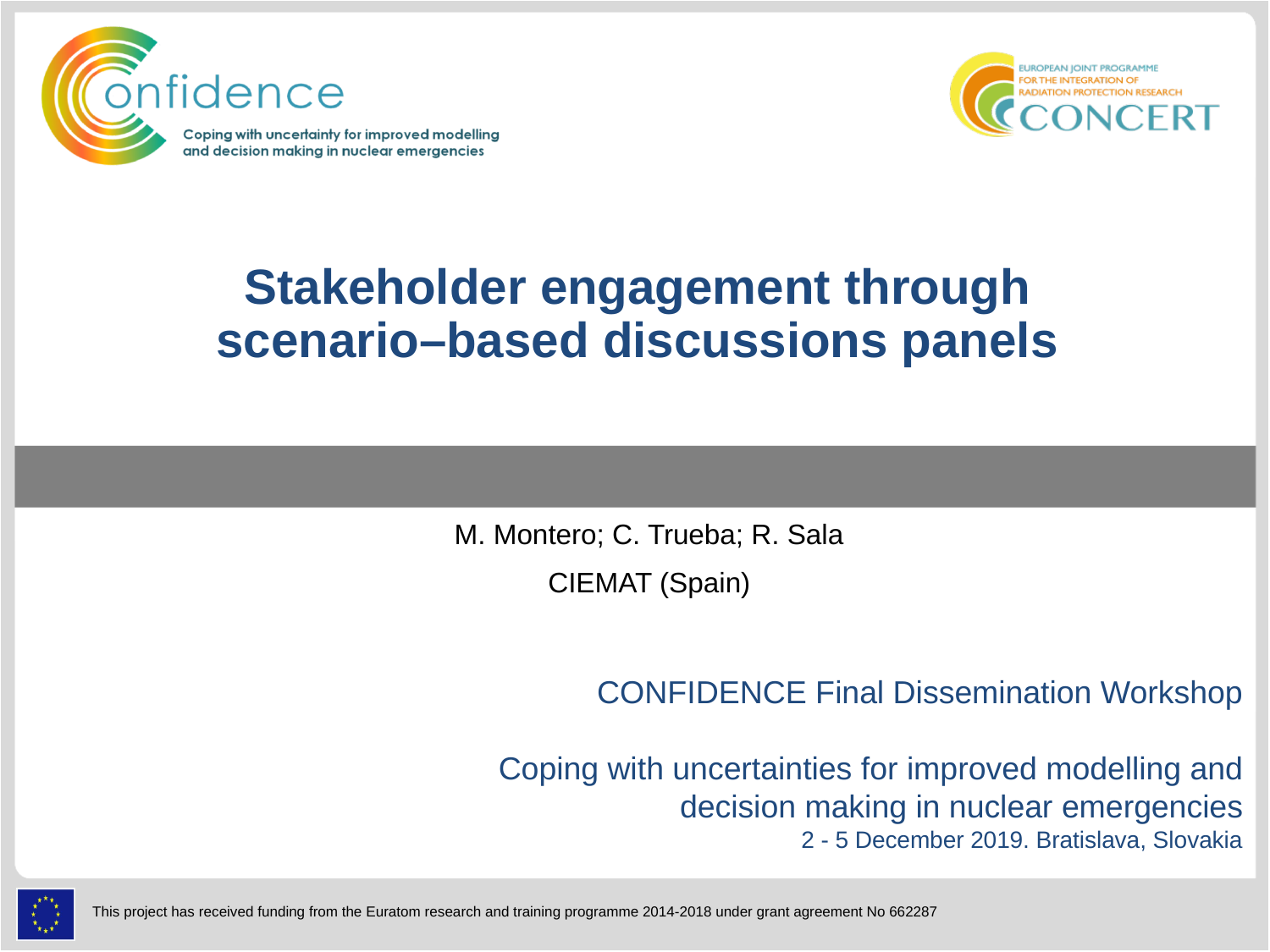

# Stakeholder engagement through scenario–based discussions panels
M. Montero; C. Trueba; R. Sala
CIEMAT (Spain)